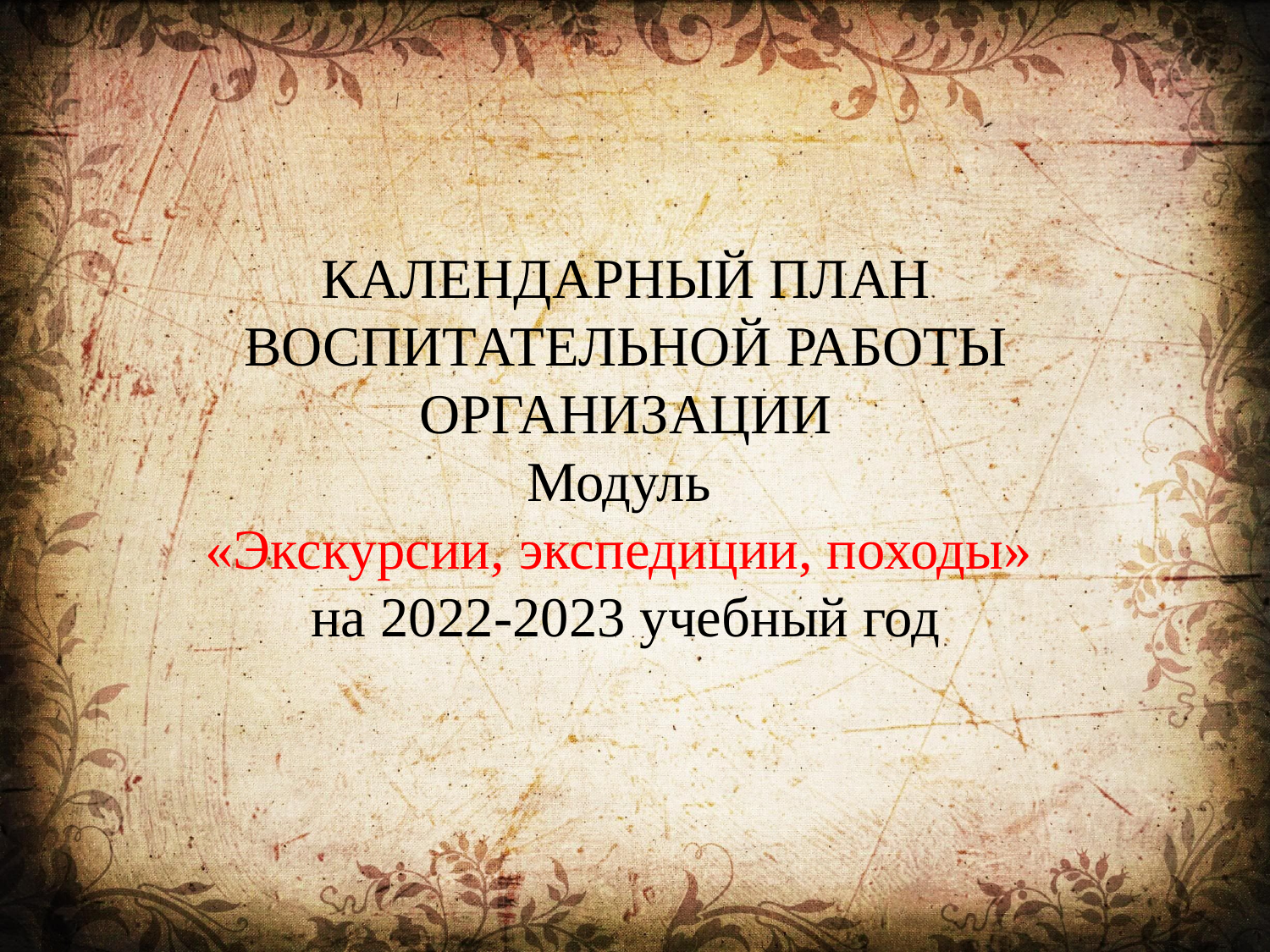

КАЛЕНДАРНЫЙ ПЛАН ВОСПИТАТЕЛЬНОЙ РАБОТЫ ОРГАНИЗАЦИИ
Модуль
«Экскурсии, экспедиции, походы»
на 2022-2023 учебный год